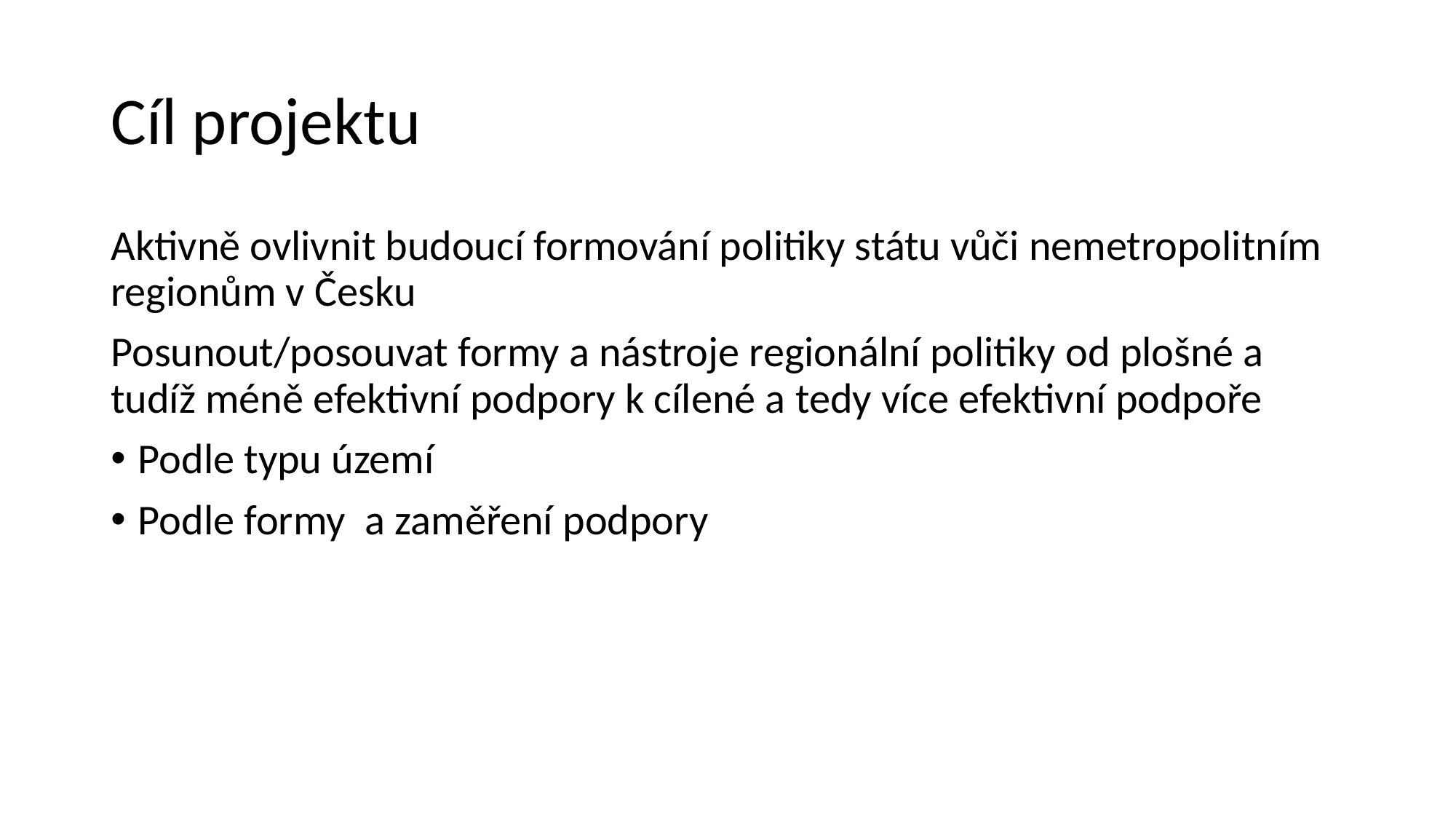

# Cíl projektu
Aktivně ovlivnit budoucí formování politiky státu vůči nemetropolitním regionům v Česku
Posunout/posouvat formy a nástroje regionální politiky od plošné a tudíž méně efektivní podpory k cílené a tedy více efektivní podpoře
Podle typu území
Podle formy  a zaměření podpory